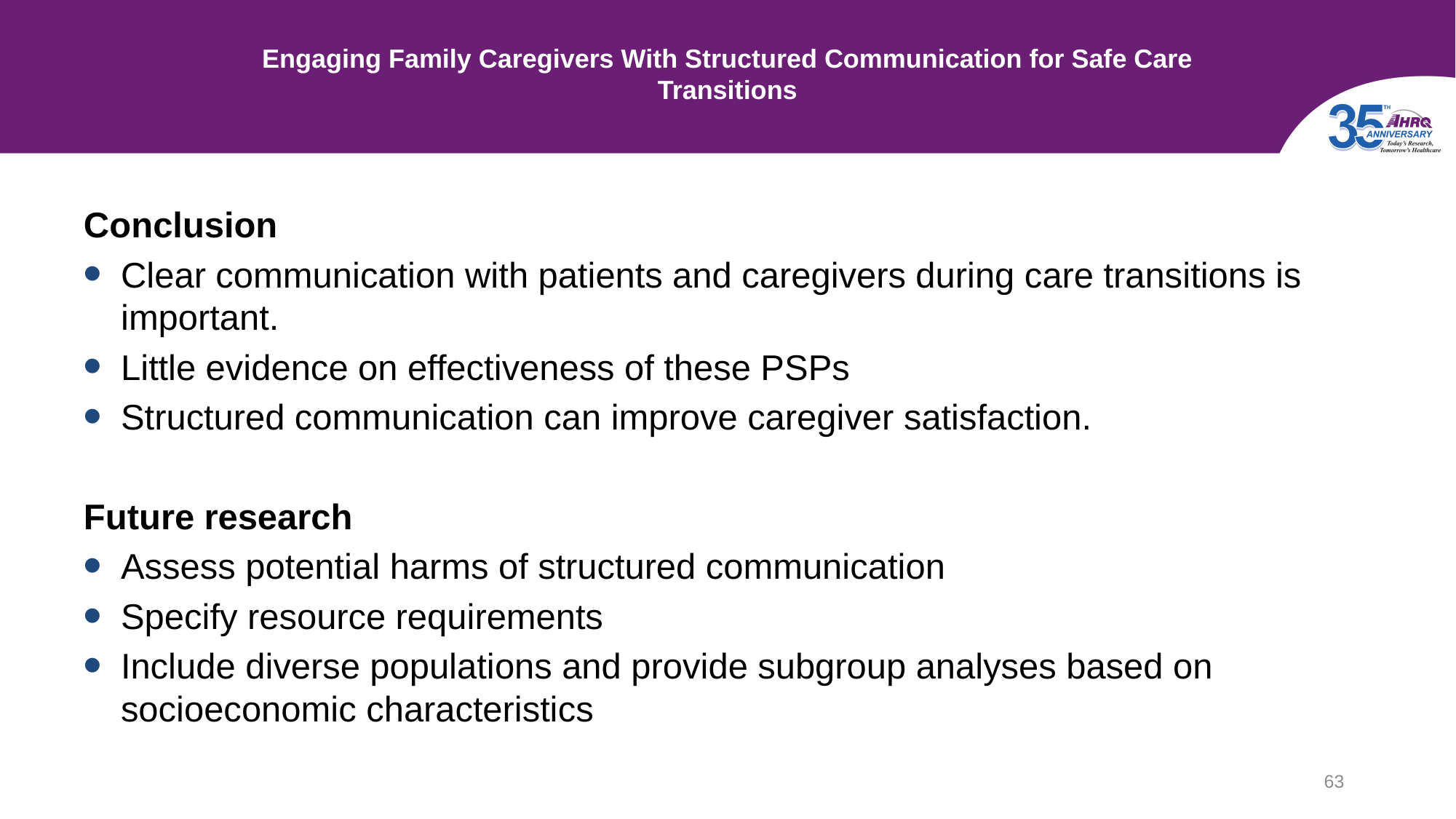

# Engaging Family Caregivers With Structured Communication for Safe Care Transitions
Conclusion
Clear communication with patients and caregivers during care transitions is important.
Little evidence on effectiveness of these PSPs
Structured communication can improve caregiver satisfaction.

Future research
Assess potential harms of structured communication
Specify resource requirements
Include diverse populations and provide subgroup analyses based on socioeconomic characteristics

63